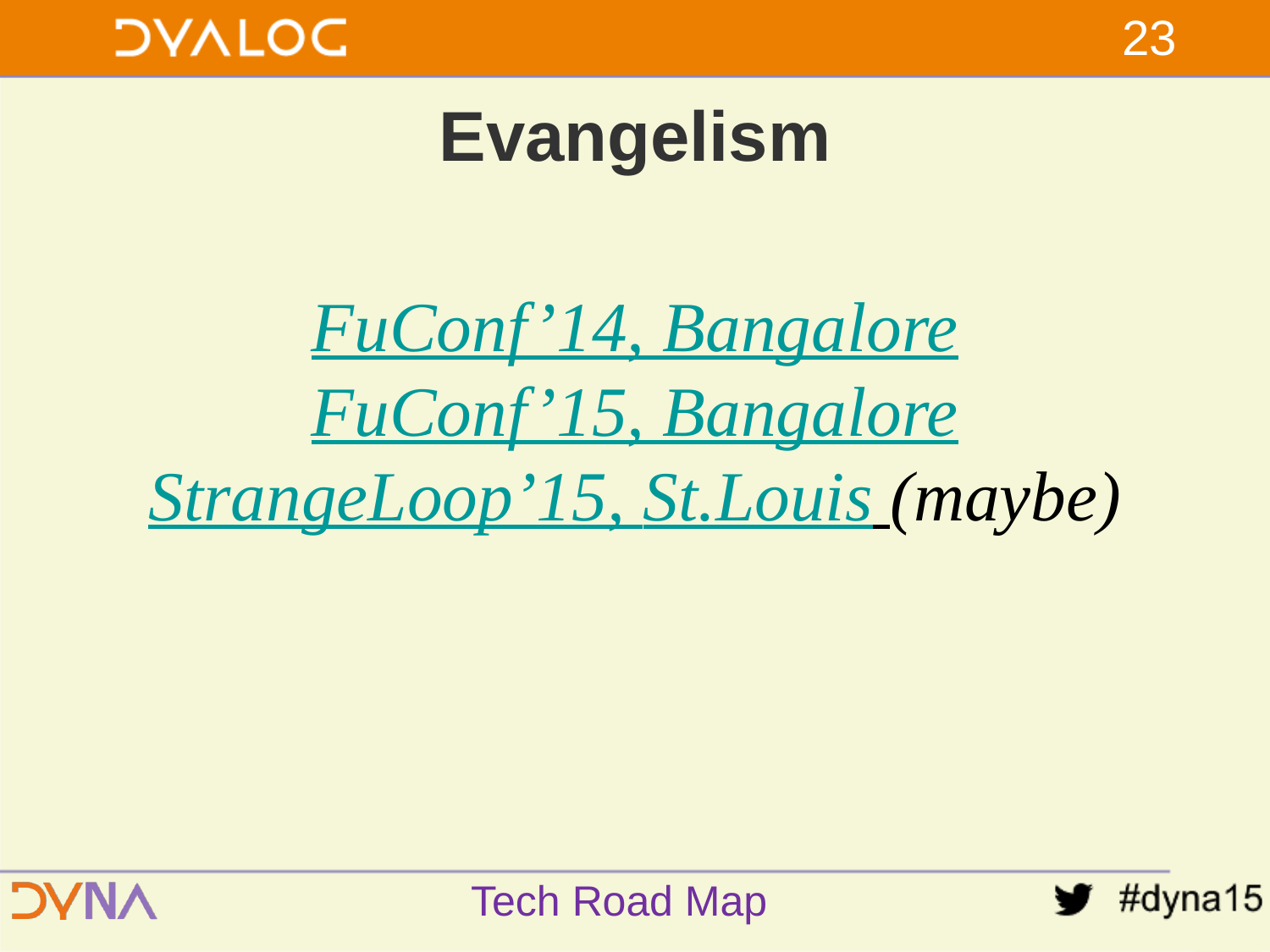

23
# Evangelism
FuConf’14, Bangalore
FuConf’15, Bangalore
StrangeLoop’15, St.Louis (maybe)
Tech Road Map